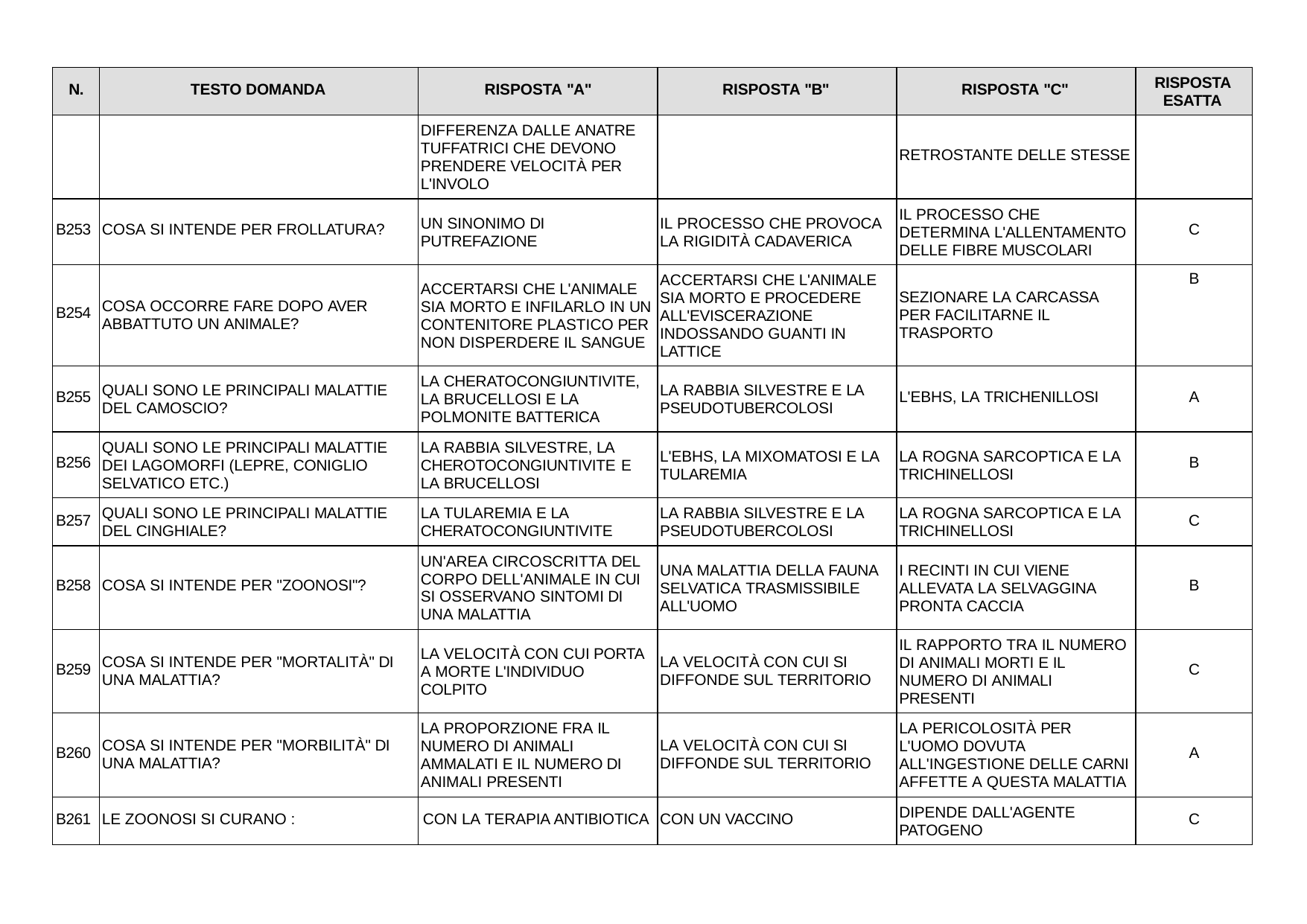

| N. | TESTO DOMANDA | RISPOSTA "A" | RISPOSTA "B" | RISPOSTA "C" | RISPOSTA ESATTA |
| --- | --- | --- | --- | --- | --- |
|  |  | DIFFERENZA DALLE ANATRE TUFFATRICI CHE DEVONO PRENDERE VELOCITÀ PER L'INVOLO |  | RETROSTANTE DELLE STESSE |  |
| B253 | COSA SI INTENDE PER FROLLATURA? | UN SINONIMO DI PUTREFAZIONE | IL PROCESSO CHE PROVOCA LA RIGIDITÀ CADAVERICA | IL PROCESSO CHE DETERMINA L'ALLENTAMENTO DELLE FIBRE MUSCOLARI | C |
| B254 | COSA OCCORRE FARE DOPO AVER ABBATTUTO UN ANIMALE? | ACCERTARSI CHE L'ANIMALE SIA MORTO E INFILARLO IN UN CONTENITORE PLASTICO PER NON DISPERDERE IL SANGUE | ACCERTARSI CHE L'ANIMALE SIA MORTO E PROCEDERE ALL'EVISCERAZIONE INDOSSANDO GUANTI IN LATTICE | SEZIONARE LA CARCASSA PER FACILITARNE IL TRASPORTO | B |
| B255 | QUALI SONO LE PRINCIPALI MALATTIE DEL CAMOSCIO? | LA CHERATOCONGIUNTIVITE, LA BRUCELLOSI E LA POLMONITE BATTERICA | LA RABBIA SILVESTRE E LA PSEUDOTUBERCOLOSI | L'EBHS, LA TRICHENILLOSI | A |
| B256 | QUALI SONO LE PRINCIPALI MALATTIE DEI LAGOMORFI (LEPRE, CONIGLIO SELVATICO ETC.) | LA RABBIA SILVESTRE, LA CHEROTOCONGIUNTIVITE E LA BRUCELLOSI | L'EBHS, LA MIXOMATOSI E LA TULAREMIA | LA ROGNA SARCOPTICA E LA TRICHINELLOSI | B |
| B257 | QUALI SONO LE PRINCIPALI MALATTIE DEL CINGHIALE? | LA TULAREMIA E LA CHERATOCONGIUNTIVITE | LA RABBIA SILVESTRE E LA PSEUDOTUBERCOLOSI | LA ROGNA SARCOPTICA E LA TRICHINELLOSI | C |
| B258 | COSA SI INTENDE PER "ZOONOSI"? | UN'AREA CIRCOSCRITTA DEL CORPO DELL'ANIMALE IN CUI SI OSSERVANO SINTOMI DI UNA MALATTIA | UNA MALATTIA DELLA FAUNA SELVATICA TRASMISSIBILE ALL'UOMO | I RECINTI IN CUI VIENE ALLEVATA LA SELVAGGINA PRONTA CACCIA | B |
| B259 | COSA SI INTENDE PER "MORTALITÀ" DI UNA MALATTIA? | LA VELOCITÀ CON CUI PORTA A MORTE L'INDIVIDUO COLPITO | LA VELOCITÀ CON CUI SI DIFFONDE SUL TERRITORIO | IL RAPPORTO TRA IL NUMERO DI ANIMALI MORTI E IL NUMERO DI ANIMALI PRESENTI | C |
| B260 | COSA SI INTENDE PER "MORBILITÀ" DI UNA MALATTIA? | LA PROPORZIONE FRA IL NUMERO DI ANIMALI AMMALATI E IL NUMERO DI ANIMALI PRESENTI | LA VELOCITÀ CON CUI SI DIFFONDE SUL TERRITORIO | LA PERICOLOSITÀ PER L'UOMO DOVUTA ALL'INGESTIONE DELLE CARNI AFFETTE A QUESTA MALATTIA | A |
| B261 | LE ZOONOSI SI CURANO : | CON LA TERAPIA ANTIBIOTICA | CON UN VACCINO | DIPENDE DALL'AGENTE PATOGENO | C |